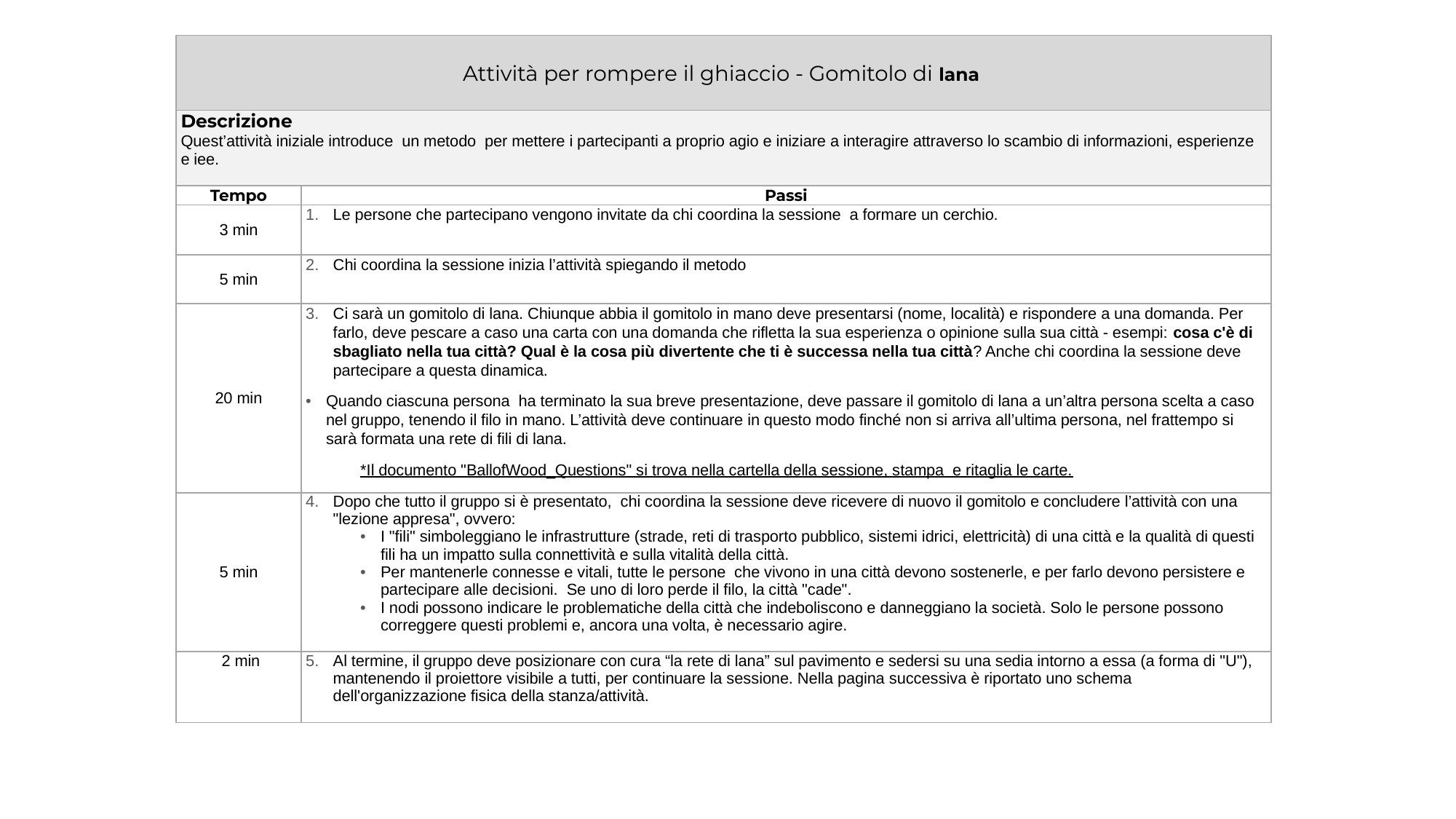

| Attività per rompere il ghiaccio - Gomitolo di lana |  |
| --- | --- |
| Descrizione Quest’attività iniziale introduce un metodo per mettere i partecipanti a proprio agio e iniziare a interagire attraverso lo scambio di informazioni, esperienze e iee. |  |
| Tempo | Passi |
| 3 min | Le persone che partecipano vengono invitate da chi coordina la sessione a formare un cerchio. |
| 5 min | Chi coordina la sessione inizia l’attività spiegando il metodo |
| 20 min | Ci sarà un gomitolo di lana. Chiunque abbia il gomitolo in mano deve presentarsi (nome, località) e rispondere a una domanda. Per farlo, deve pescare a caso una carta con una domanda che rifletta la sua esperienza o opinione sulla sua città - esempi: cosa c'è di sbagliato nella tua città? Qual è la cosa più divertente che ti è successa nella tua città? Anche chi coordina la sessione deve partecipare a questa dinamica. Quando ciascuna persona ha terminato la sua breve presentazione, deve passare il gomitolo di lana a un’altra persona scelta a caso nel gruppo, tenendo il filo in mano. L’attività deve continuare in questo modo finché non si arriva all’ultima persona, nel frattempo si sarà formata una rete di fili di lana. \*Il documento "BallofWood\_Questions" si trova nella cartella della sessione, stampa e ritaglia le carte. |
| 5 min | Dopo che tutto il gruppo si è presentato, chi coordina la sessione deve ricevere di nuovo il gomitolo e concludere l’attività con una "lezione appresa", ovvero: I "fili" simboleggiano le infrastrutture (strade, reti di trasporto pubblico, sistemi idrici, elettricità) di una città e la qualità di questi fili ha un impatto sulla connettività e sulla vitalità della città. Per mantenerle connesse e vitali, tutte le persone che vivono in una città devono sostenerle, e per farlo devono persistere e partecipare alle decisioni. Se uno di loro perde il filo, la città "cade". I nodi possono indicare le problematiche della città che indeboliscono e danneggiano la società. Solo le persone possono correggere questi problemi e, ancora una volta, è necessario agire. |
| 2 min | Al termine, il gruppo deve posizionare con cura “la rete di lana” sul pavimento e sedersi su una sedia intorno a essa (a forma di "U"), mantenendo il proiettore visibile a tutti, per continuare la sessione. Nella pagina successiva è riportato uno schema dell'organizzazione fisica della stanza/attività. |